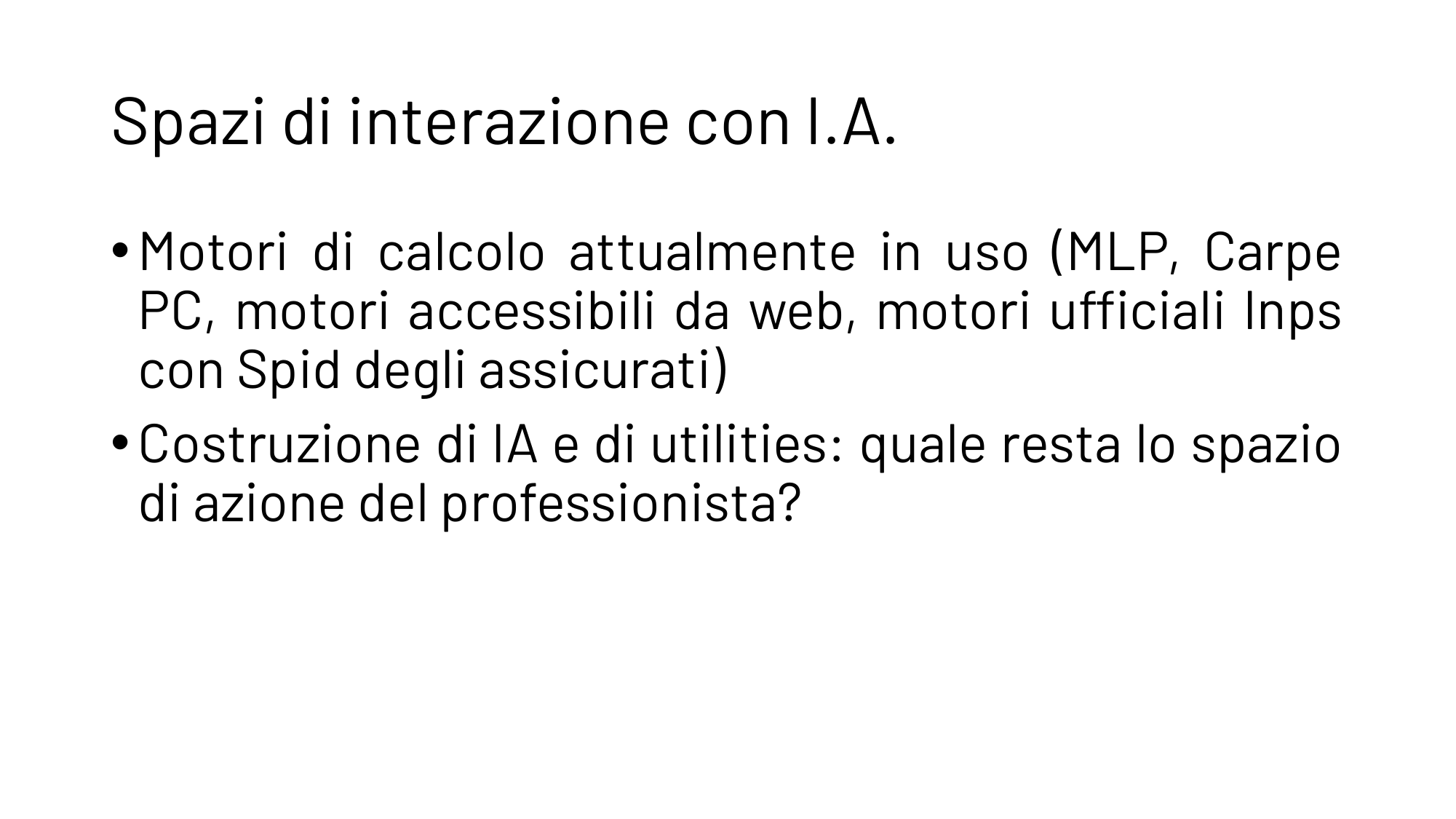

# Spazi di interazione con I.A.
Motori di calcolo attualmente in uso (MLP, Carpe PC, motori accessibili da web, motori ufficiali Inps con Spid degli assicurati)
Costruzione di IA e di utilities: quale resta lo spazio di azione del professionista?